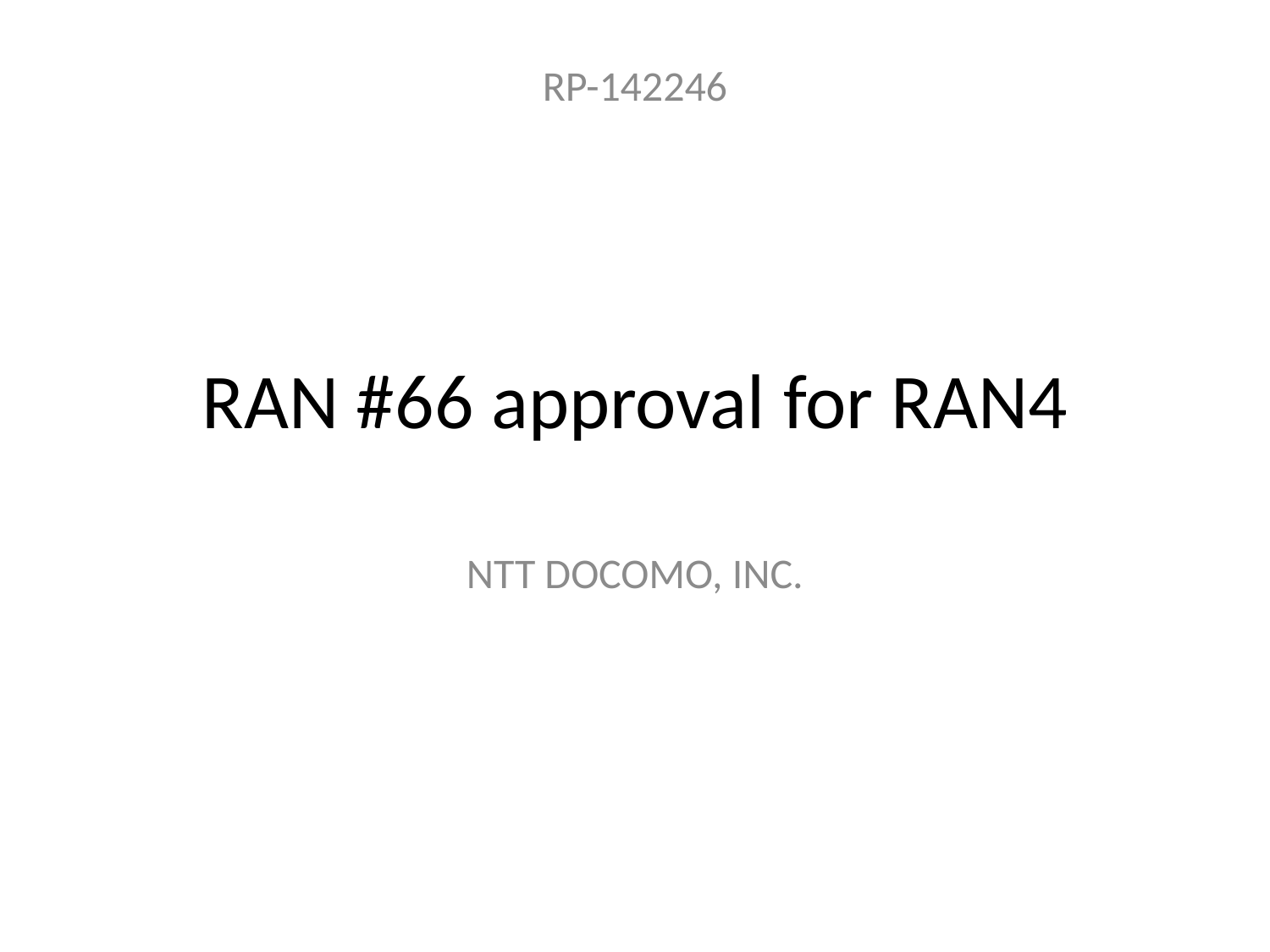

RP-142246
# RAN #66 approval for RAN4
NTT DOCOMO, INC.